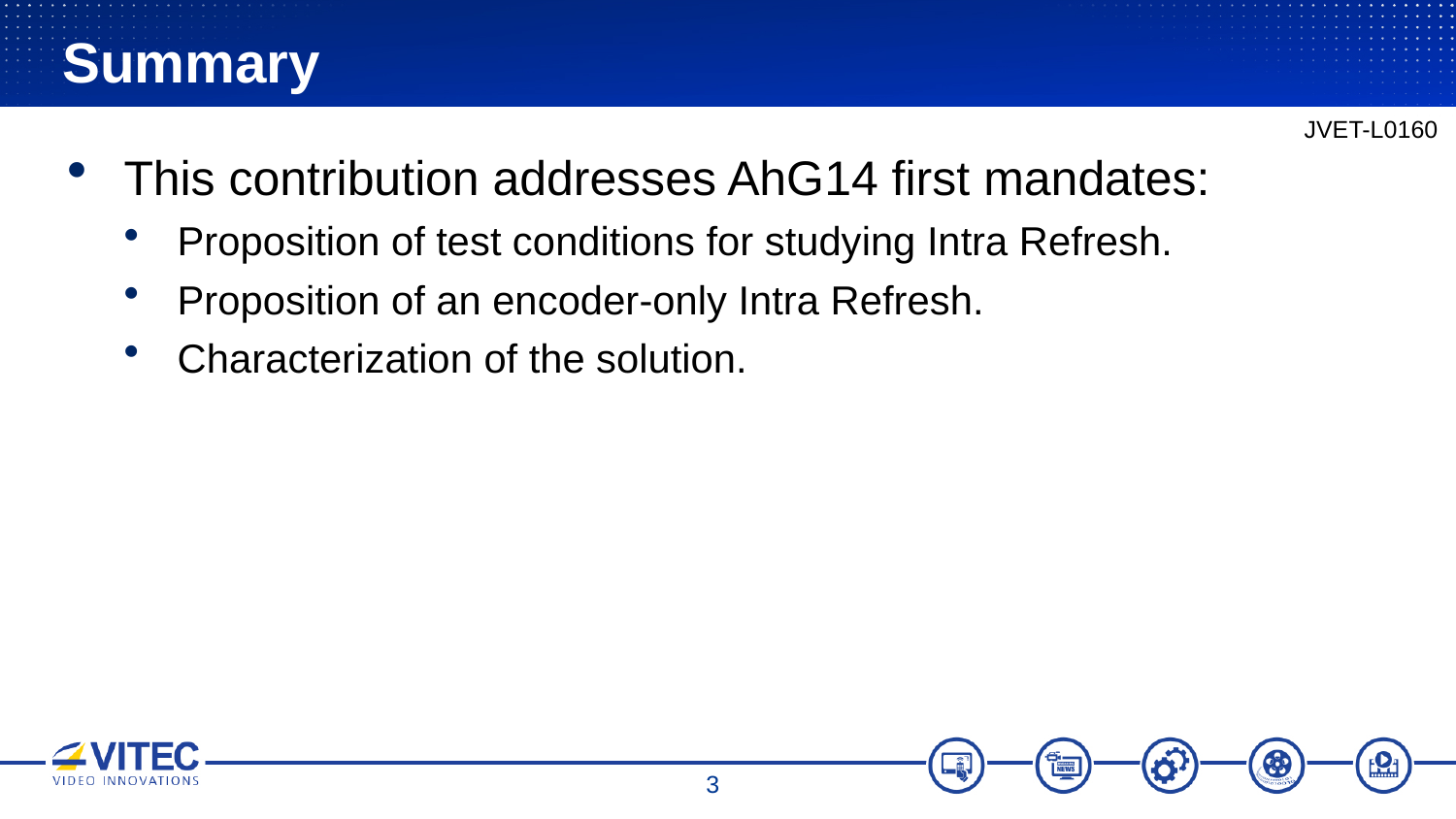

# Summary
JVET-L0160
This contribution addresses AhG14 first mandates:
Proposition of test conditions for studying Intra Refresh.
Proposition of an encoder-only Intra Refresh.
Characterization of the solution.
3